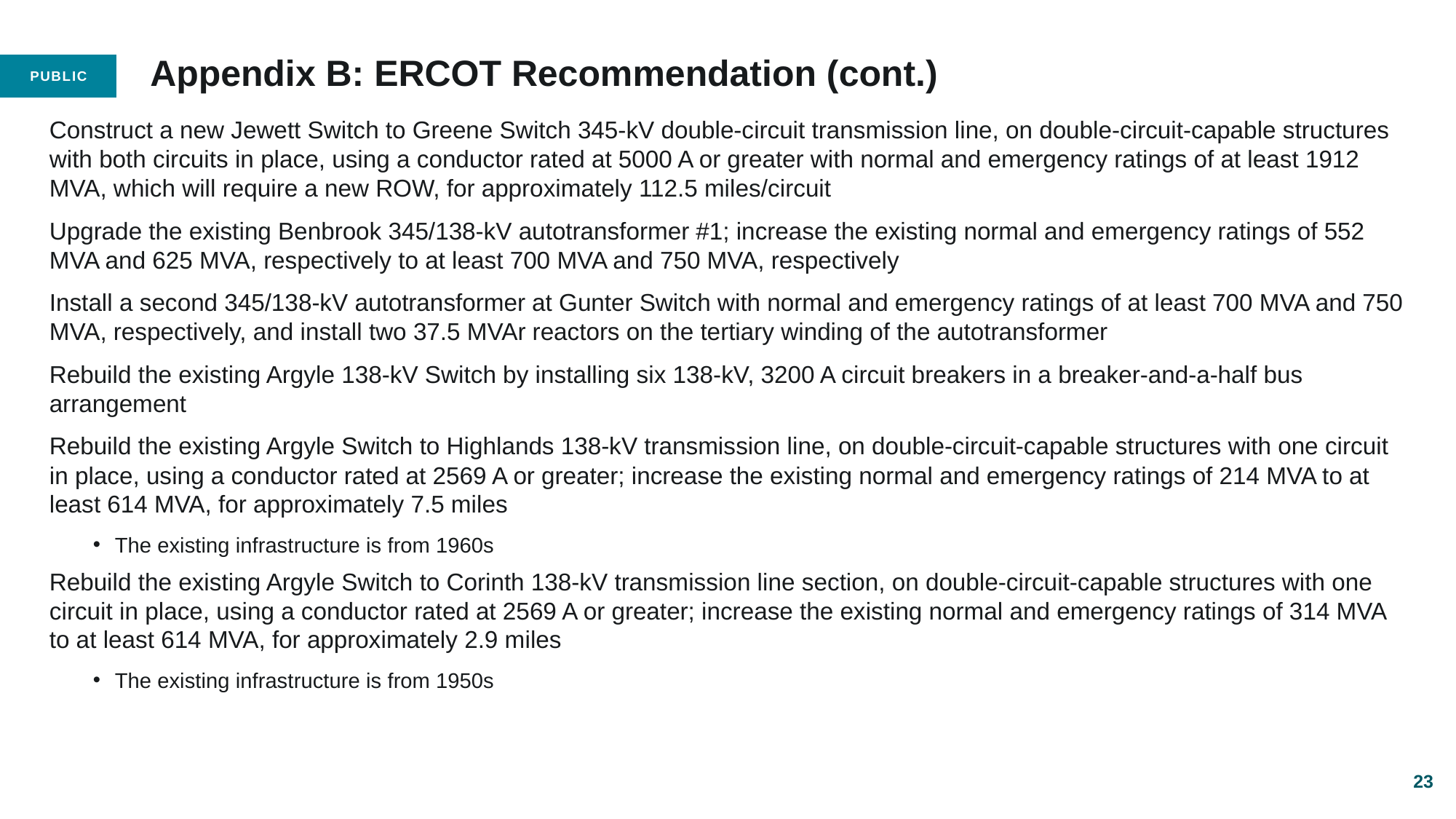

# Appendix B: ERCOT Recommendation (cont.)
Construct a new Jewett Switch to Greene Switch 345-kV double-circuit transmission line, on double-circuit-capable structures with both circuits in place, using a conductor rated at 5000 A or greater with normal and emergency ratings of at least 1912 MVA, which will require a new ROW, for approximately 112.5 miles/circuit
Upgrade the existing Benbrook 345/138-kV autotransformer #1; increase the existing normal and emergency ratings of 552 MVA and 625 MVA, respectively to at least 700 MVA and 750 MVA, respectively
Install a second 345/138-kV autotransformer at Gunter Switch with normal and emergency ratings of at least 700 MVA and 750 MVA, respectively, and install two 37.5 MVAr reactors on the tertiary winding of the autotransformer
Rebuild the existing Argyle 138-kV Switch by installing six 138-kV, 3200 A circuit breakers in a breaker-and-a-half bus arrangement
Rebuild the existing Argyle Switch to Highlands 138-kV transmission line, on double-circuit-capable structures with one circuit in place, using a conductor rated at 2569 A or greater; increase the existing normal and emergency ratings of 214 MVA to at least 614 MVA, for approximately 7.5 miles
The existing infrastructure is from 1960s
Rebuild the existing Argyle Switch to Corinth 138-kV transmission line section, on double-circuit-capable structures with one circuit in place, using a conductor rated at 2569 A or greater; increase the existing normal and emergency ratings of 314 MVA to at least 614 MVA, for approximately 2.9 miles
The existing infrastructure is from 1950s
23